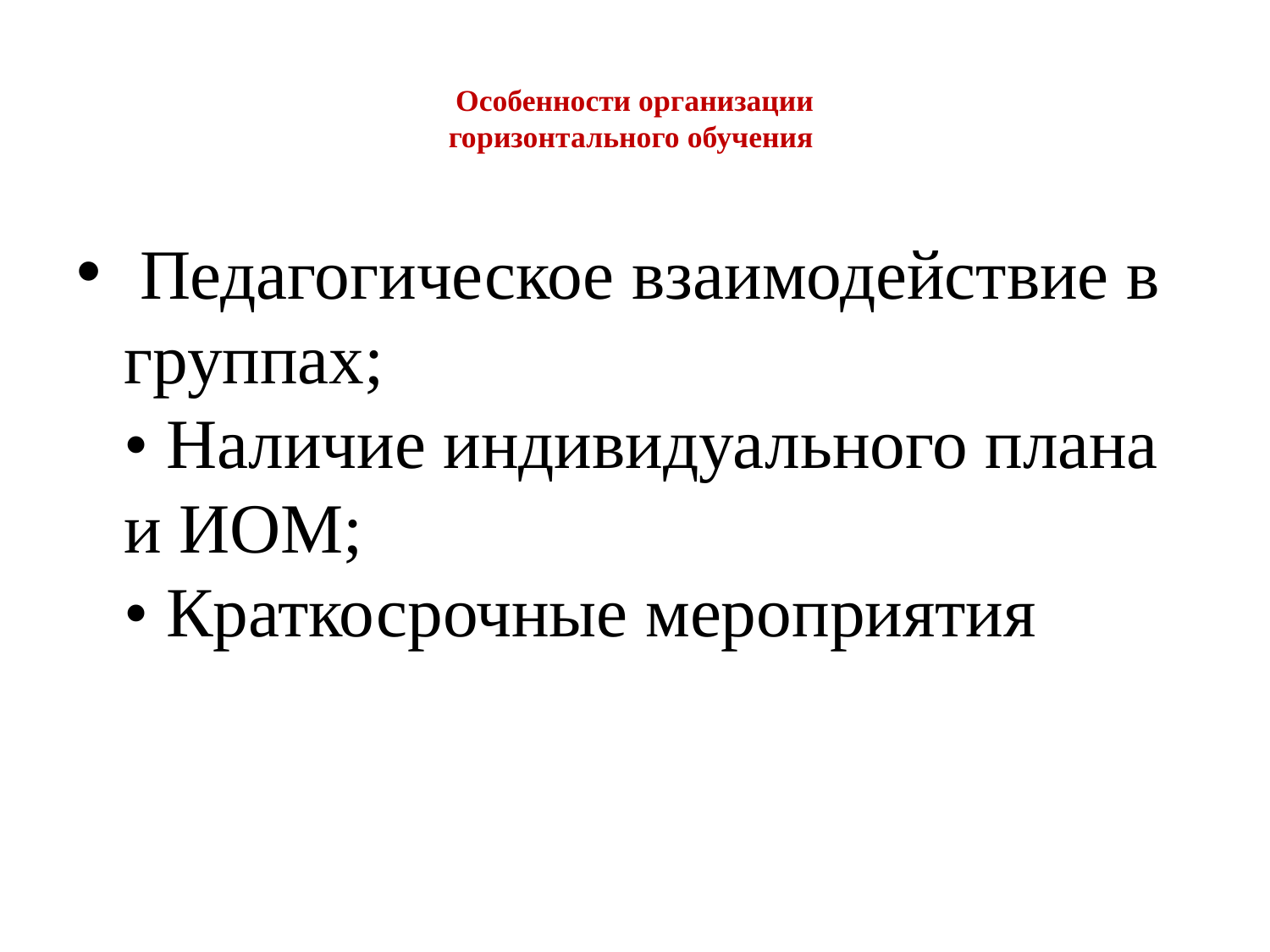

# Особенности организации горизонтального обучения
 Педагогическое взаимодействие в
группах;
• Наличие индивидуального плана
и ИОМ;
• Краткосрочные мероприятия